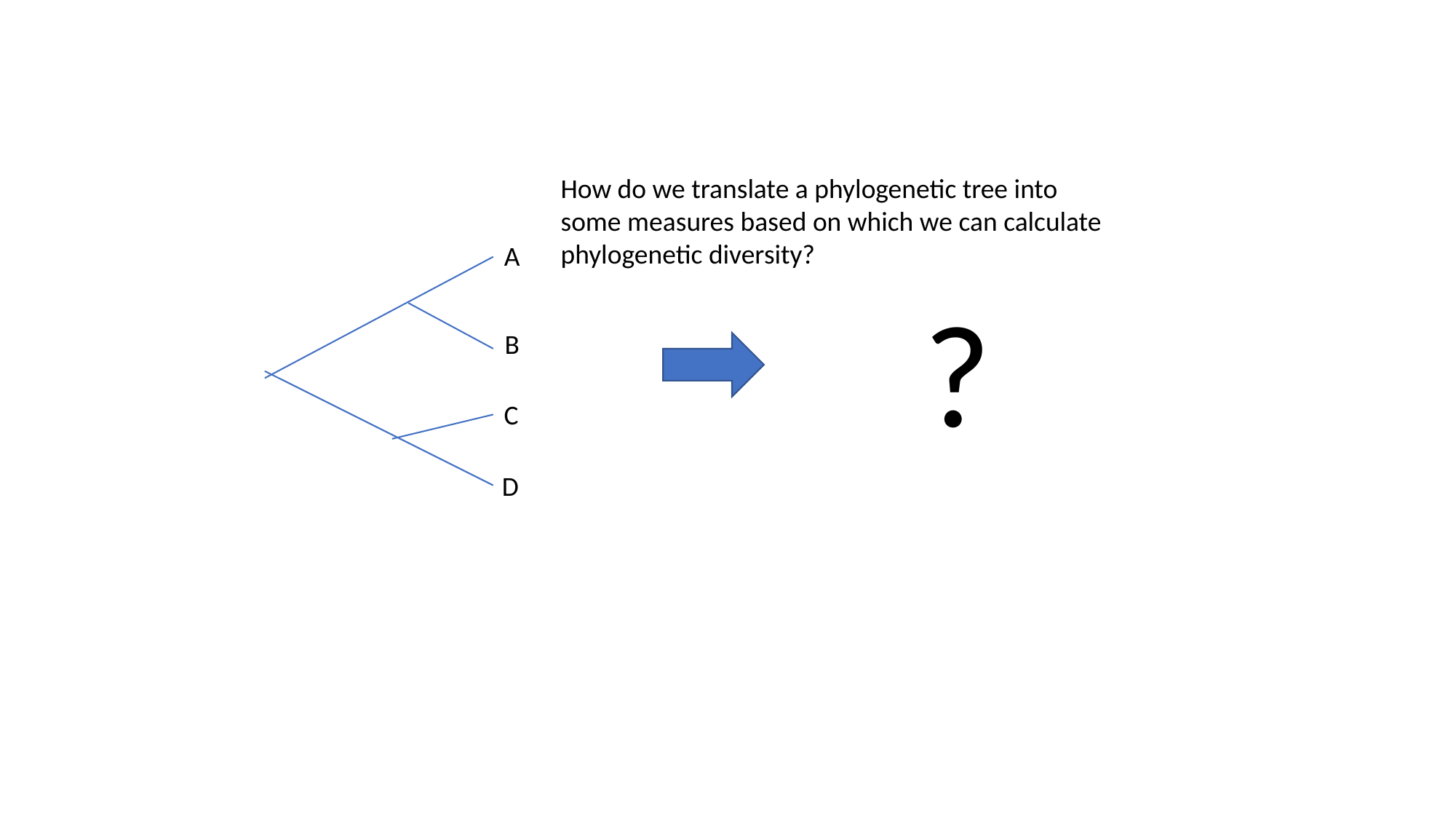

How do we translate a phylogenetic tree into some measures based on which we can calculate phylogenetic diversity?
A
?
B

C
D